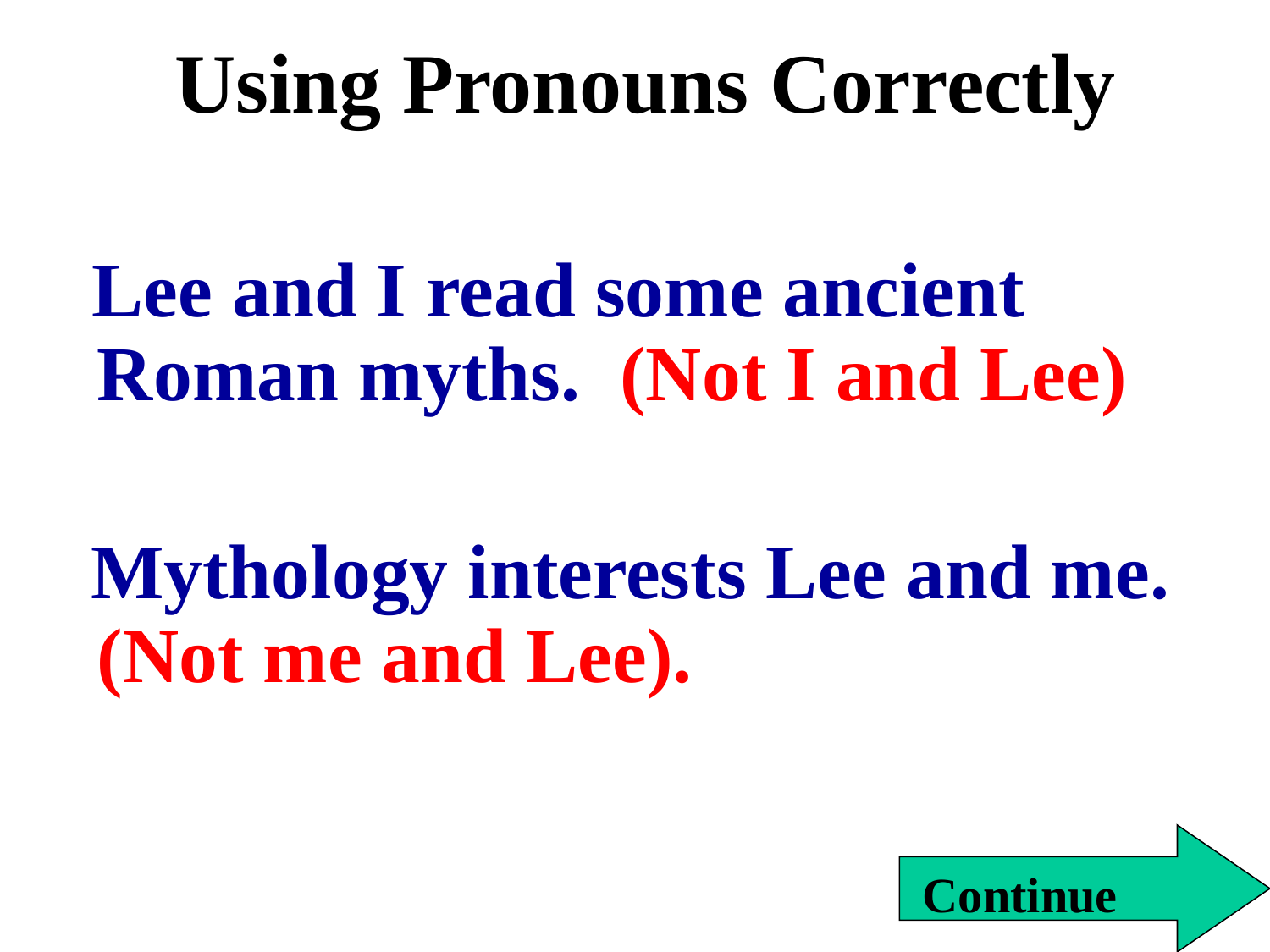

# Using Pronouns Correctly
     Lee and I read some ancient Roman myths.  (Not I and Lee)

    Mythology interests Lee and me. (Not me and Lee).

Continue